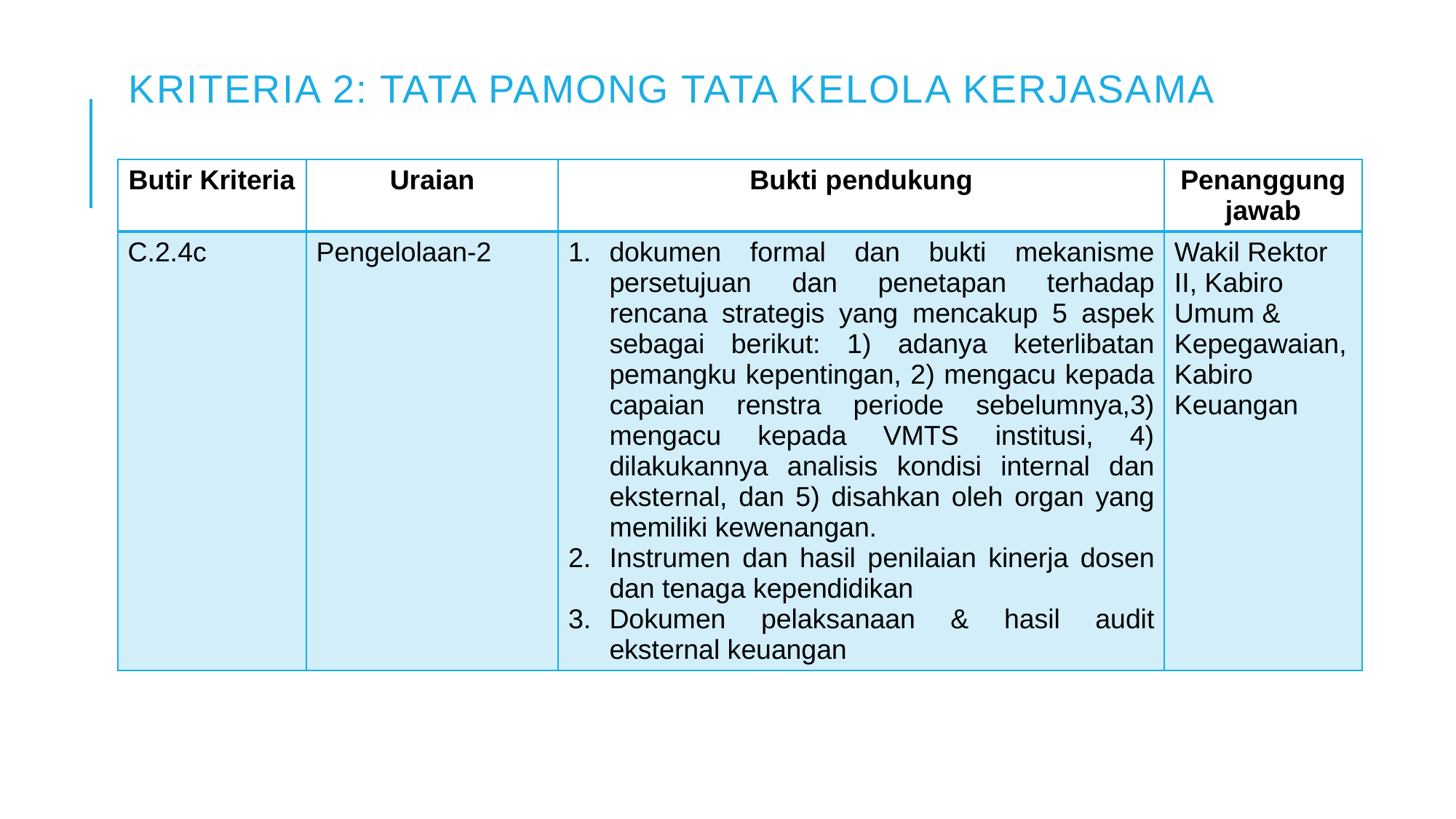

# kriteria 2: Tata Pamong tata kelola kerjasama
| Butir Kriteria | Uraian | Bukti pendukung | Penanggung jawab |
| --- | --- | --- | --- |
| C.2.4c | Pengelolaan-2 | dokumen formal dan bukti mekanisme persetujuan dan penetapan terhadap rencana strategis yang mencakup 5 aspek sebagai berikut: 1) adanya keterlibatan pemangku kepentingan, 2) mengacu kepada capaian renstra periode sebelumnya,3) mengacu kepada VMTS institusi, 4) dilakukannya analisis kondisi internal dan eksternal, dan 5) disahkan oleh organ yang memiliki kewenangan. Instrumen dan hasil penilaian kinerja dosen dan tenaga kependidikan Dokumen pelaksanaan & hasil audit eksternal keuangan | Wakil Rektor II, Kabiro Umum & Kepegawaian, Kabiro Keuangan |